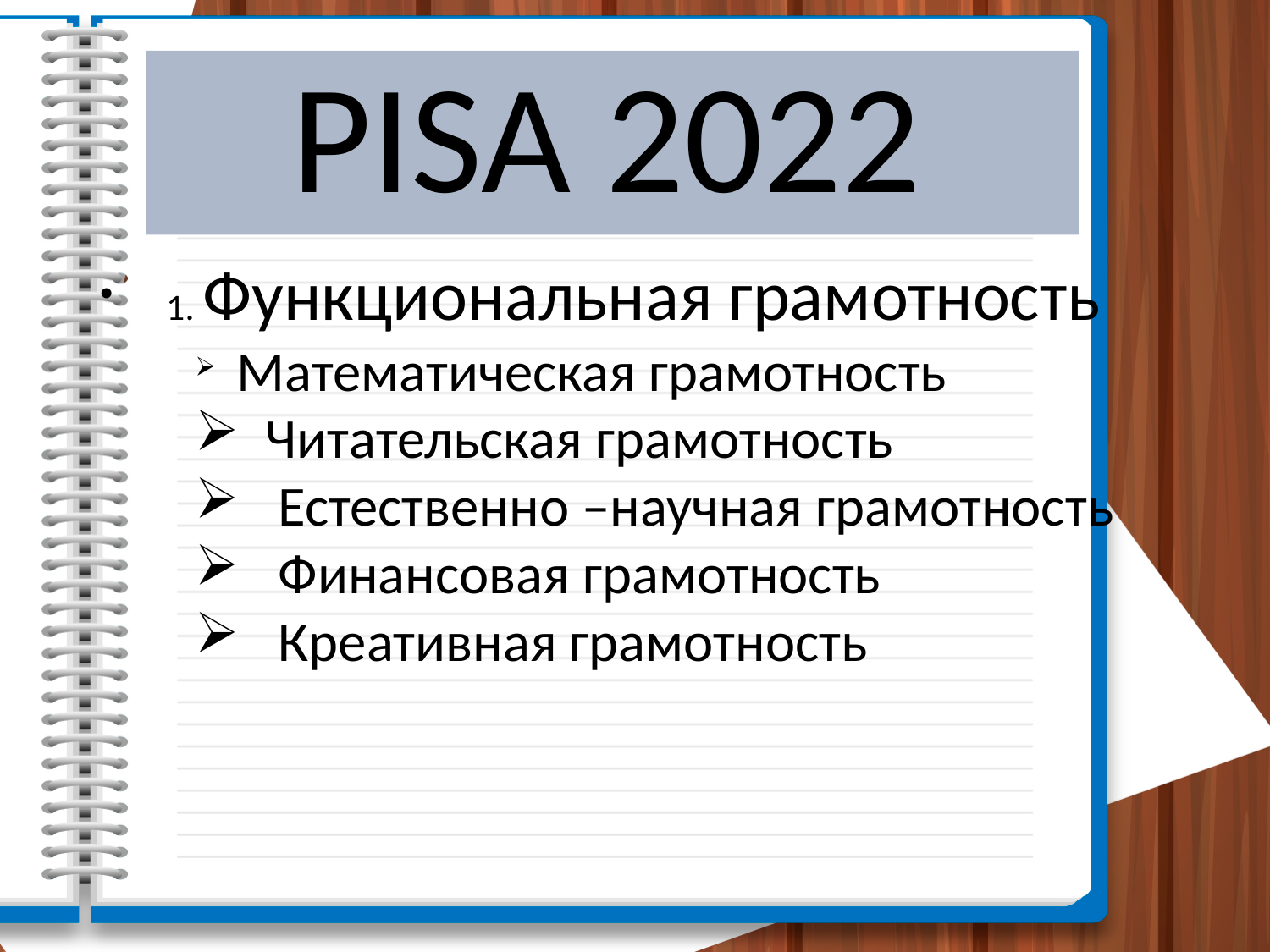

# PISA 2022
     1. Функциональная грамотность
   Математическая грамотность
  Читательская грамотность
   Естественно –научная грамотность
   Финансовая грамотность
   Креативная грамотность